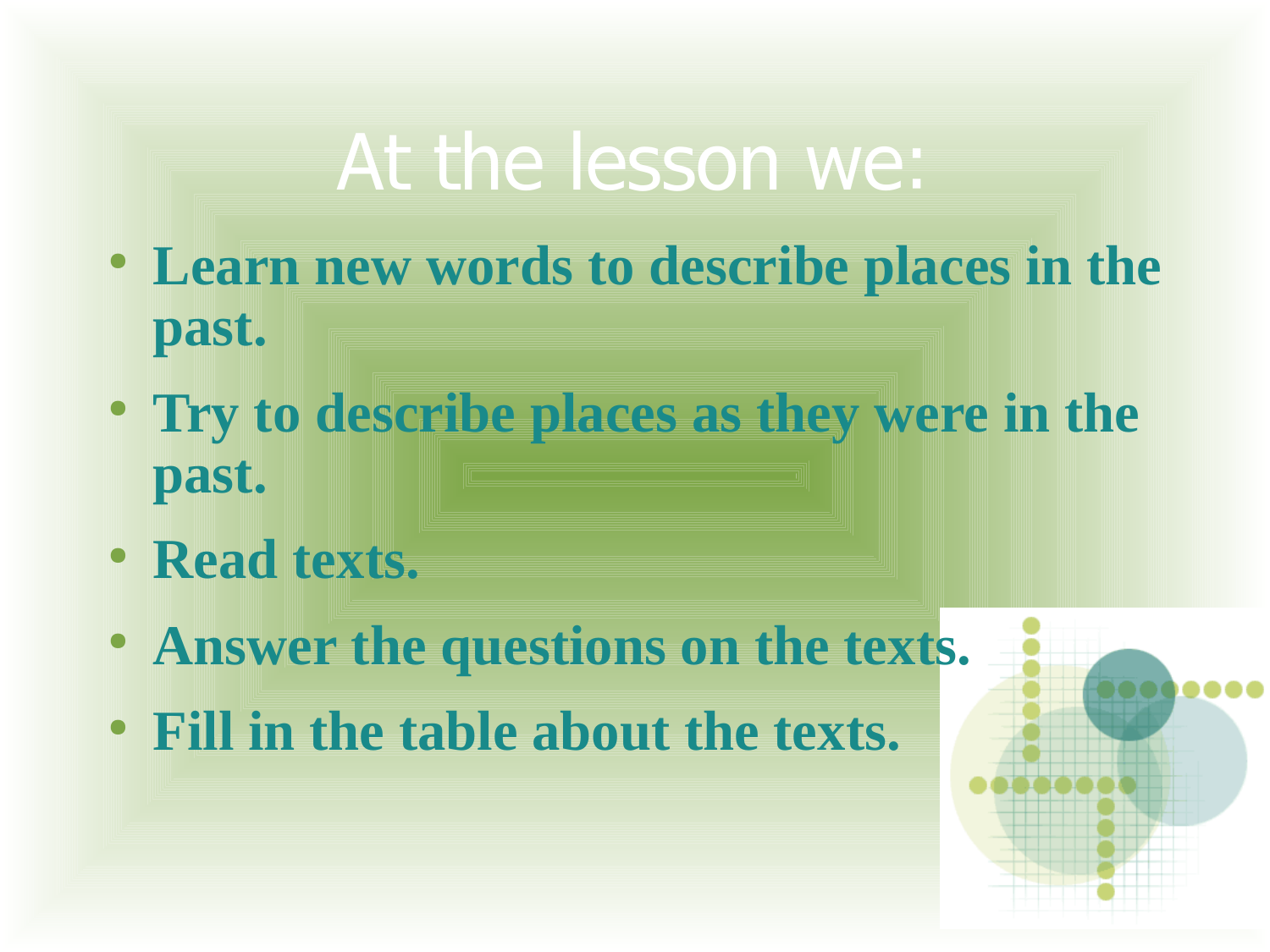

# At the lesson we:
Learn new words to describe places in the past.
Try to describe places as they were in the past.
Read texts.
Answer the questions on the texts.
Fill in the table about the texts.